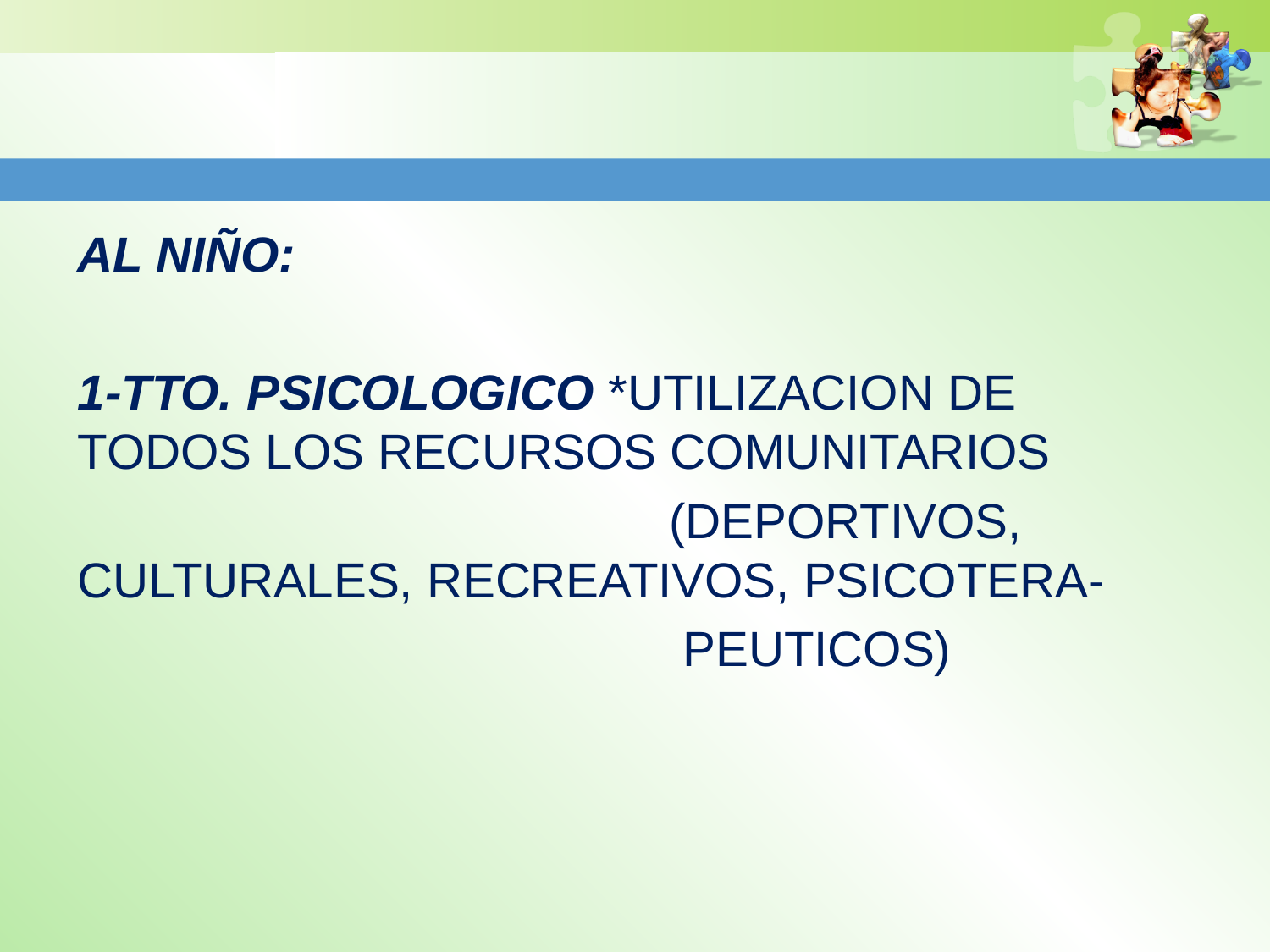

#
AL NIÑO:

1-TTO. PSICOLOGICO *UTILIZACION DE TODOS LOS RECURSOS COMUNITARIOS
                                           (DEPORTIVOS, CULTURALES, RECREATIVOS, PSICOTERA-
                                            PEUTICOS)